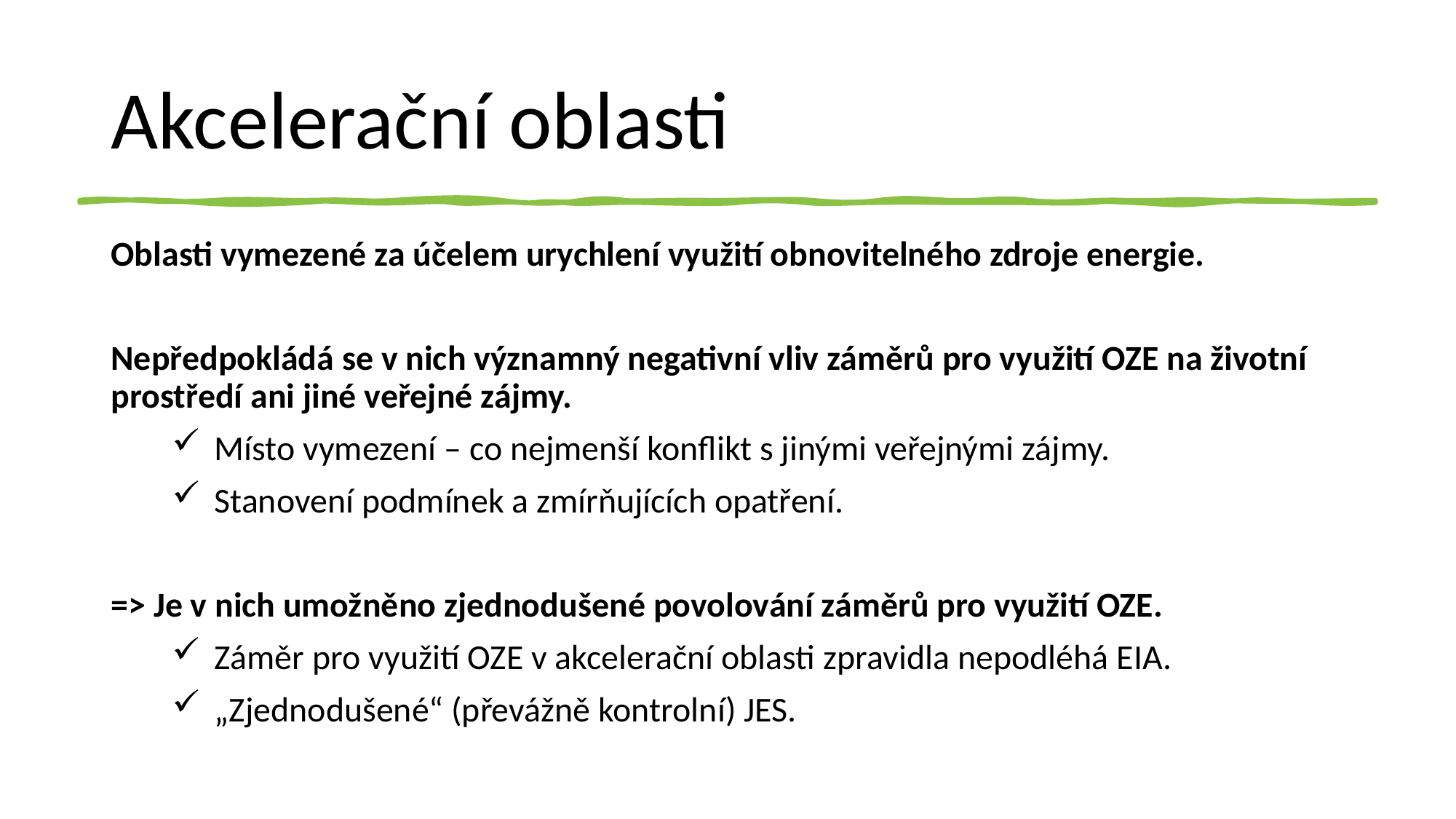

# Akcelerační oblasti

Oblasti vymezené za účelem urychlení využití obnovitelného zdroje energie.

Nepředpokládá se v nich významný negativní vliv záměrů pro využití OZE na životní prostředí ani jiné veřejné zájmy.
Místo vymezení – co nejmenší konflikt s jinými veřejnými zájmy.
Stanovení podmínek a zmírňujících opatření.

=> Je v nich umožněno zjednodušené povolování záměrů pro využití OZE.
Záměr pro využití OZE v akcelerační oblasti zpravidla nepodléhá EIA.
„Zjednodušené“ (převážně kontrolní) JES.